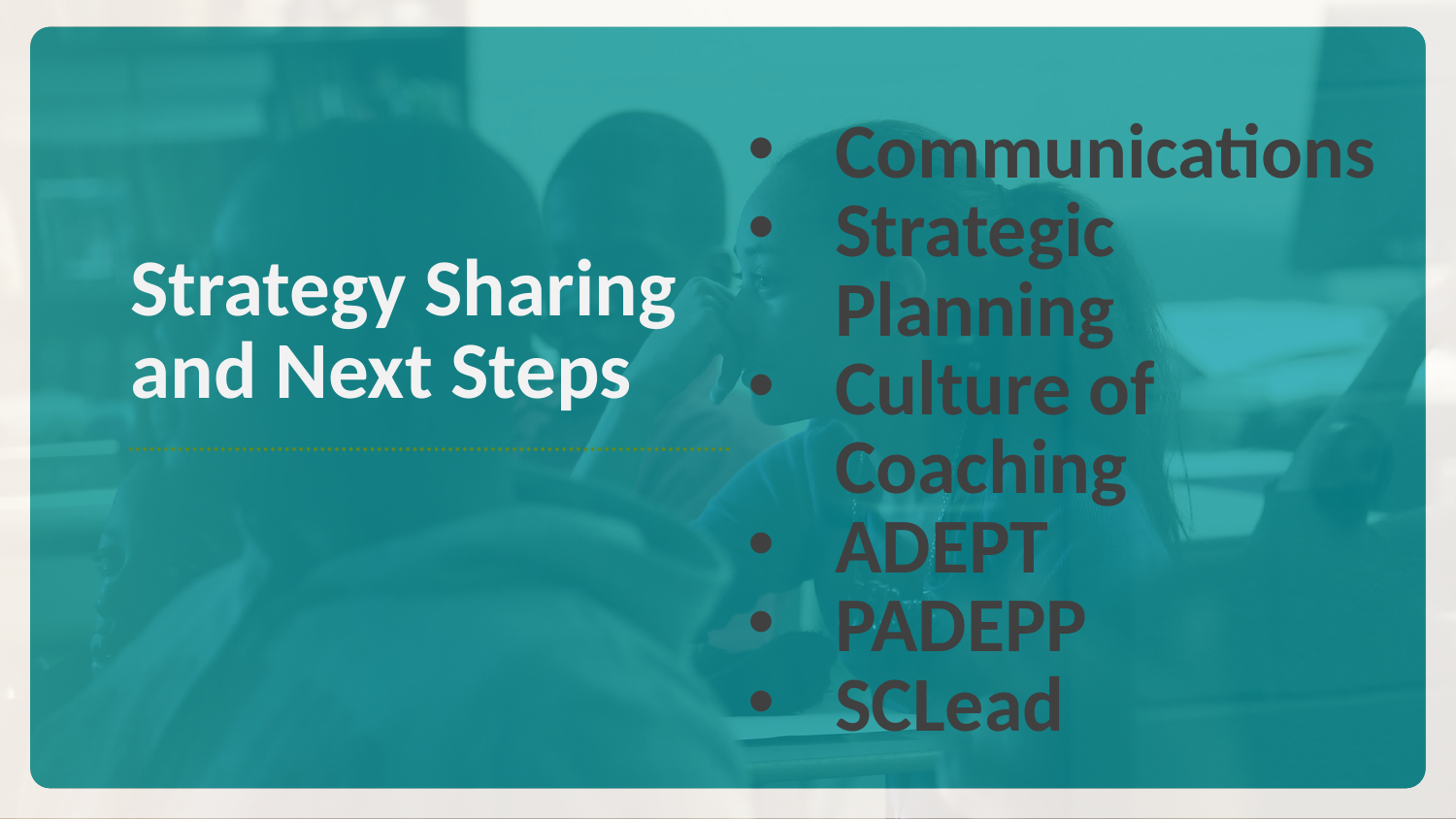

Communications
Strategic Planning
Culture of Coaching
ADEPT
PADEPP
SCLead

# Strategy Sharing and Next Steps